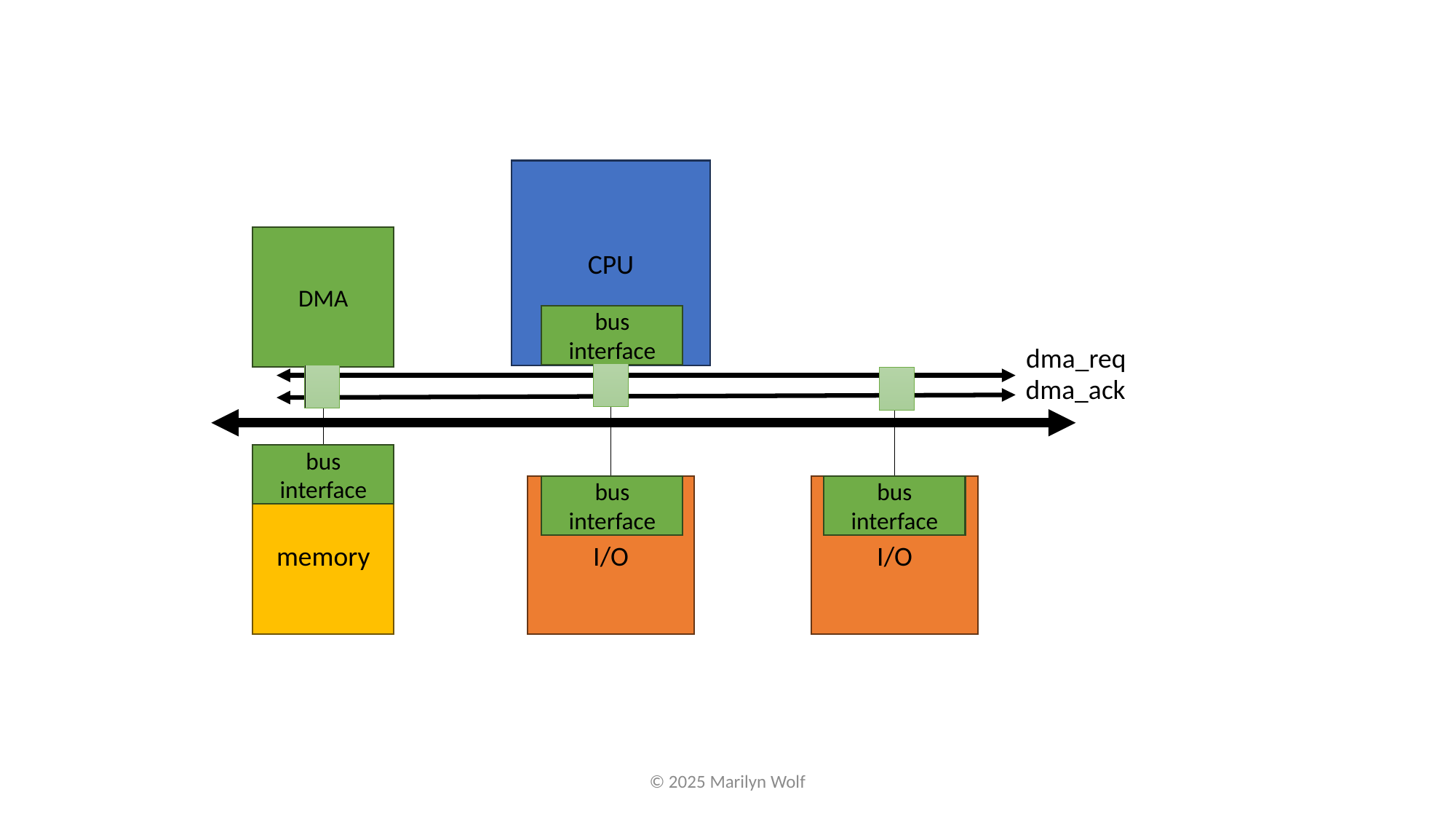

CPU
DMA
bus interface
dma_req

dma_ack

bus interface
memory
I/O
bus interface
I/O
bus interface
© 2025 Marilyn Wolf